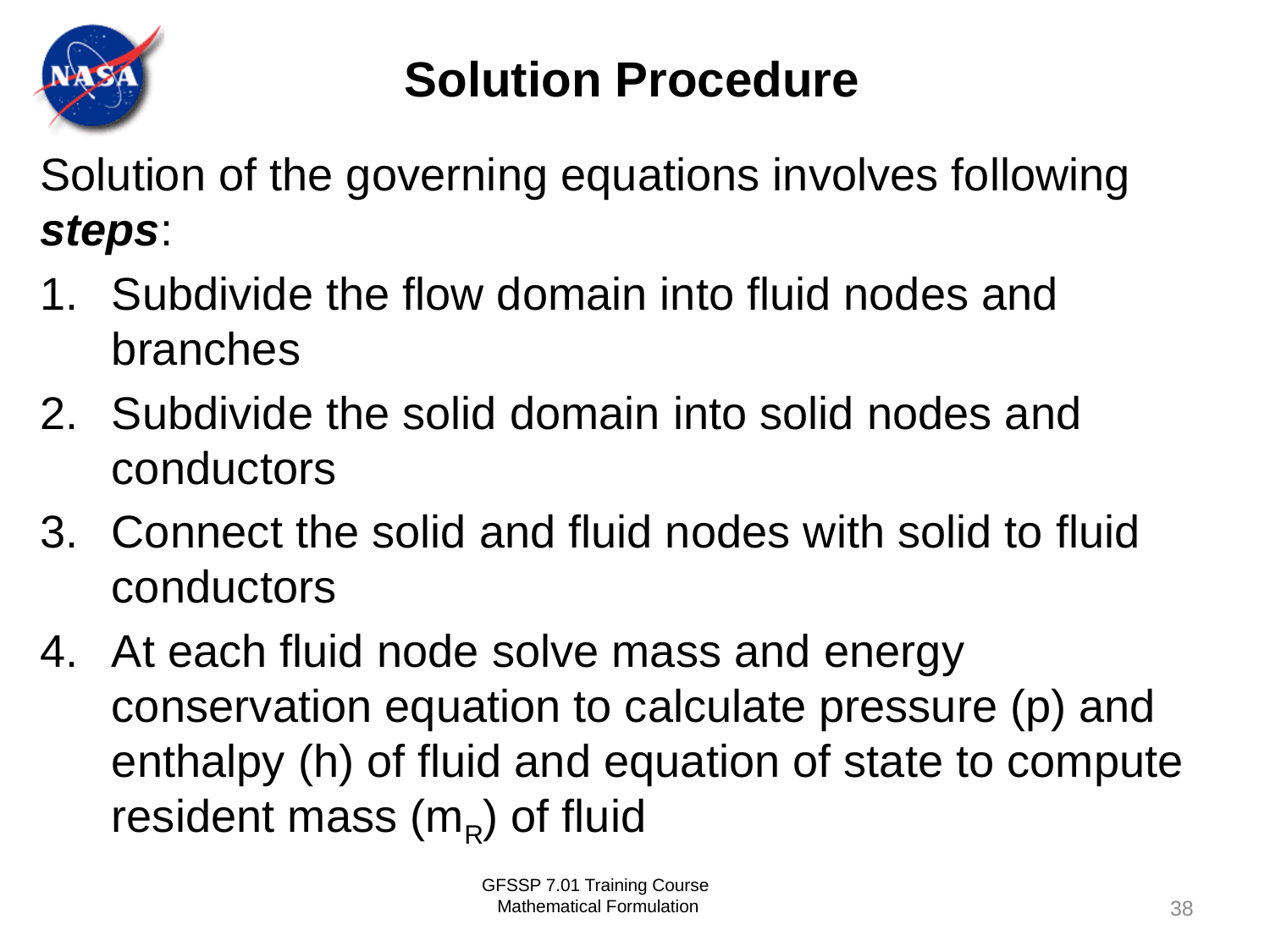

Solution Procedure
Solution of the governing equations involves following steps:
Subdivide the flow domain into fluid nodes and branches
Subdivide the solid domain into solid nodes and conductors
Connect the solid and fluid nodes with solid to fluid conductors
At each fluid node solve mass and energy conservation equation to calculate pressure (p) and enthalpy (h) of fluid and equation of state to compute resident mass (mR) of fluid
GFSSP 7.01 Training Course  Mathematical Formulation
38